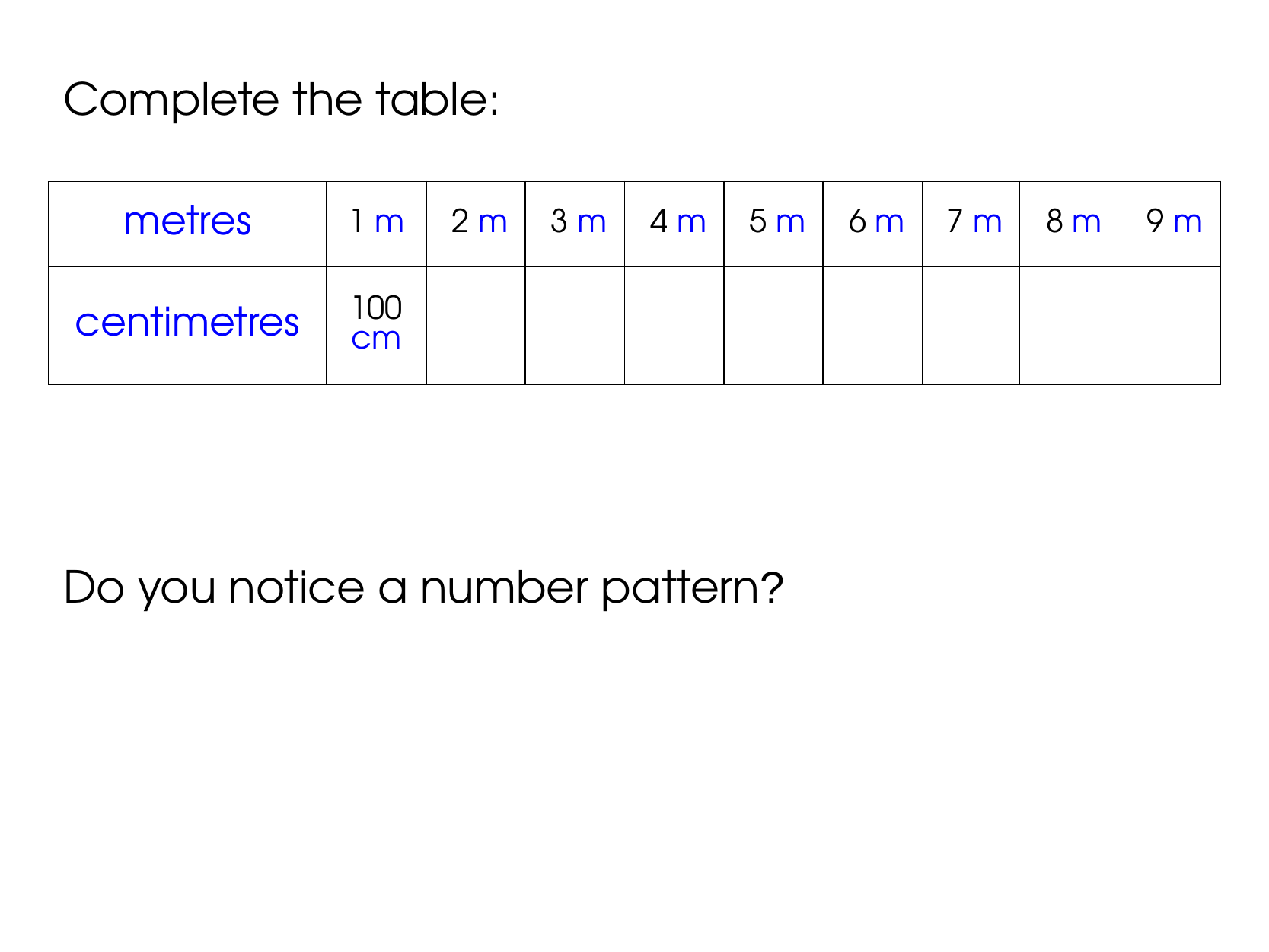

Complete the table:
| metres | 1 m | 2 m | 3 m | 4 m | 5 m | 6 m | 7 m | 8 m | 9 m |
| --- | --- | --- | --- | --- | --- | --- | --- | --- | --- |
| centimetres | 100 cm |  |  |  |  |  |  |  |  |
Do you notice a number pattern?